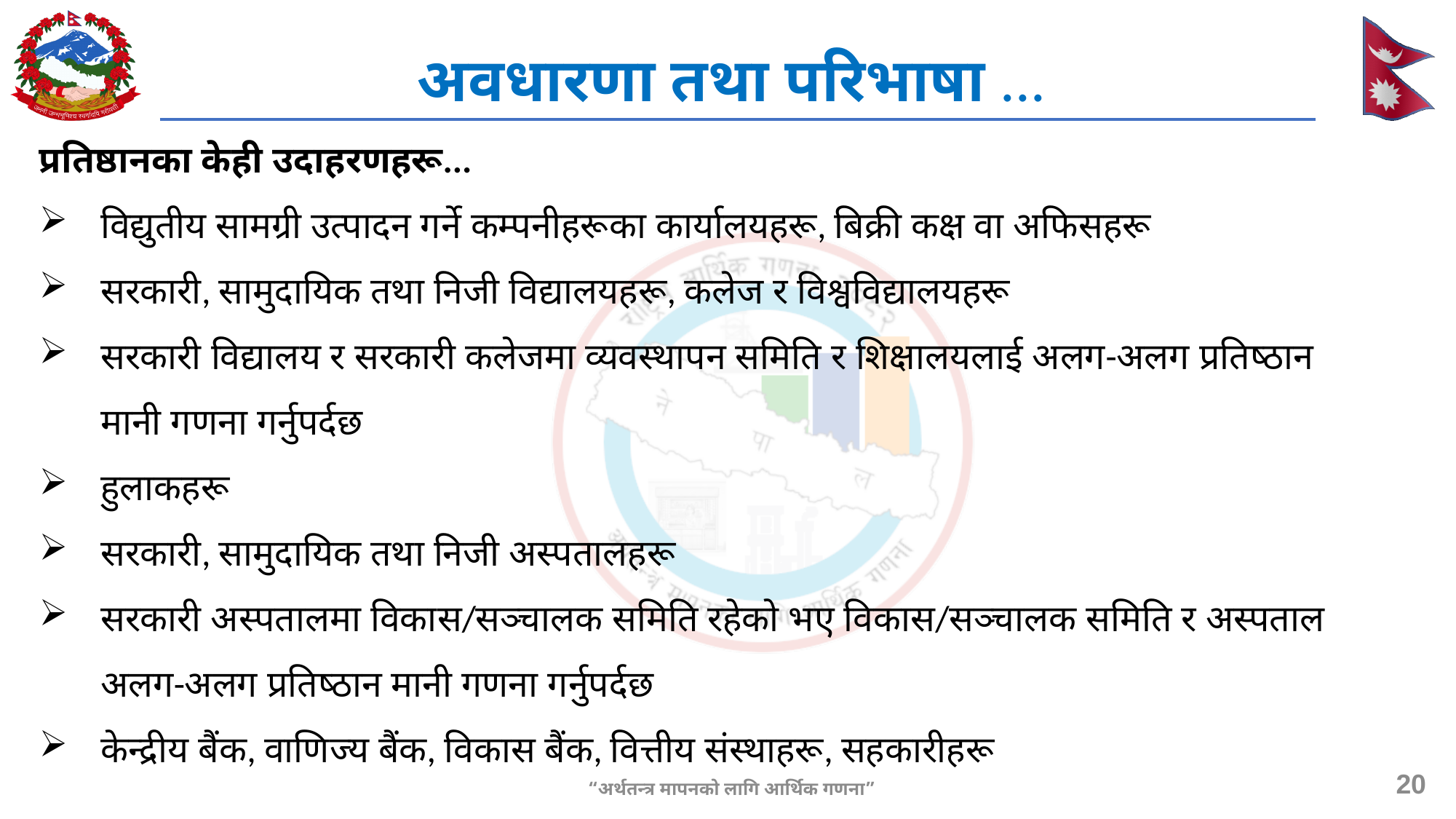

# अवधारणा तथा परिभाषा ...
प्रतिष्ठानका केही उदाहरणहरू...
विद्युतीय सामग्री उत्पादन गर्ने कम्पनीहरूका कार्यालयहरू, बिक्री कक्ष वा अफिसहरू
सरकारी, सामुदायिक तथा निजी विद्यालयहरू, कलेज र विश्वविद्यालयहरू
सरकारी विद्यालय र सरकारी कलेजमा व्यवस्थापन समिति र शिक्षालयलाई अलग-अलग प्रतिष्ठान मानी गणना गर्नुपर्दछ
हुलाकहरू
सरकारी, सामुदायिक तथा निजी अस्पतालहरू
सरकारी अस्पतालमा विकास/सञ्चालक समिति रहेको भए विकास/सञ्चालक समिति र अस्पताल अलग-अलग प्रतिष्ठान मानी गणना गर्नुपर्दछ
केन्द्रीय बैंक, वाणिज्य बैंक, विकास बैंक, वित्तीय संस्थाहरू, सहकारीहरू

20
“अर्थतन्त्र मापनको लागि आर्थिक गणना”